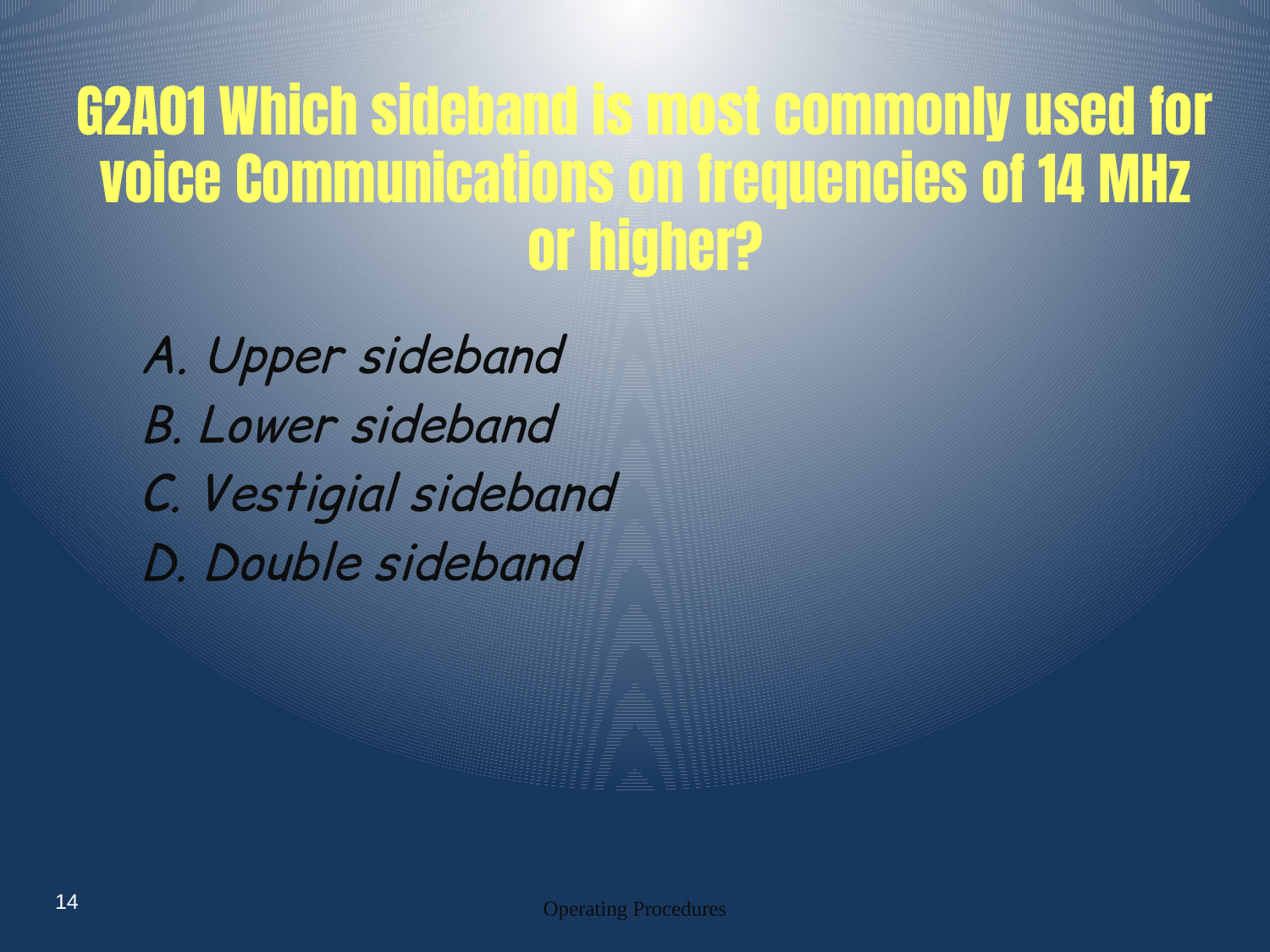

# G2A01 Which sideband is most commonly used for voice Communications on frequencies of 14 MHz or higher?
A. Upper sideband
B. Lower sideband
C. Vestigial sideband
D. Double sideband
14
Operating Procedures